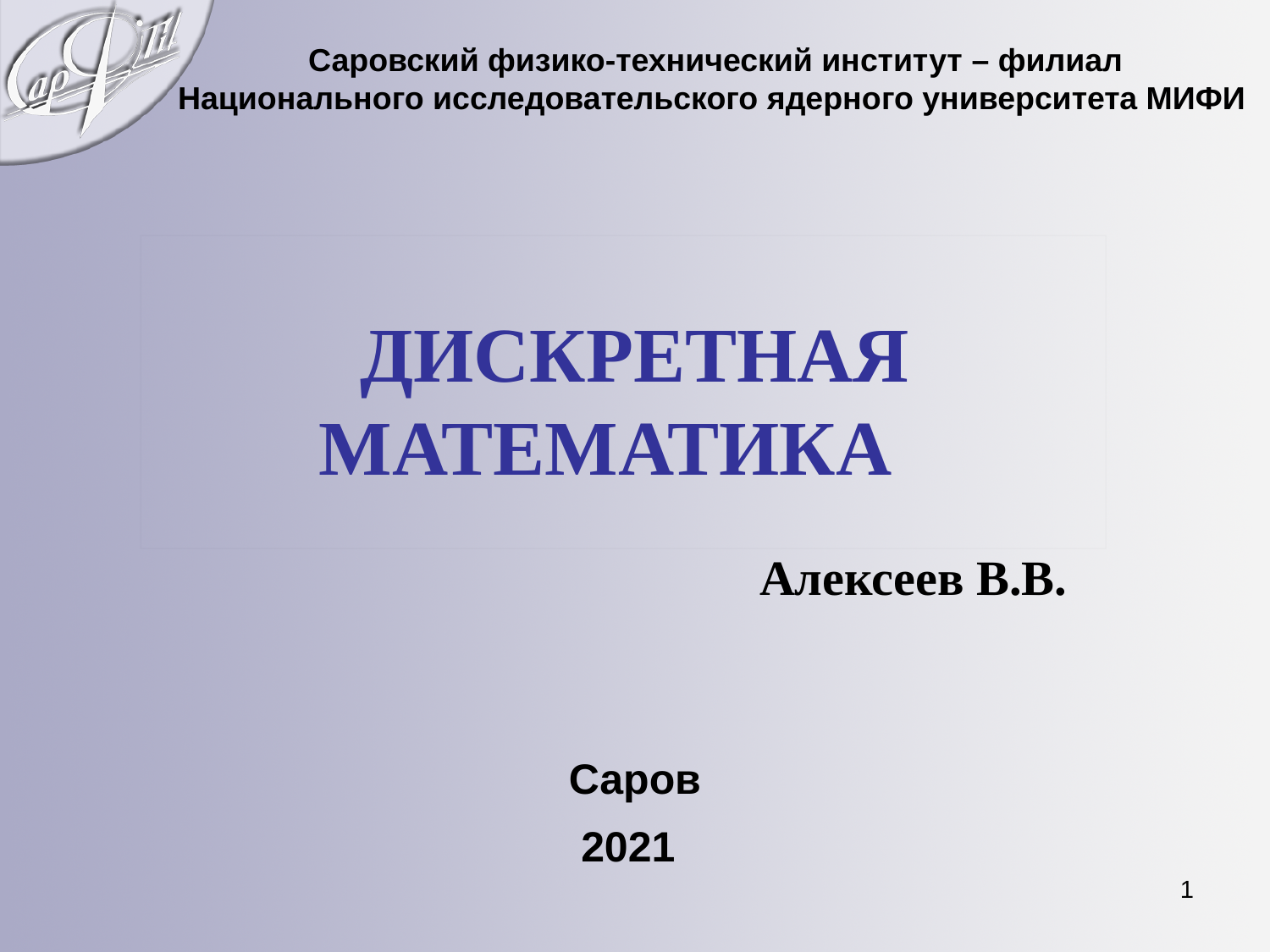

Саровский физико-технический институт – филиал
Национального исследовательского ядерного университета МИФИ

# ДИСКРЕТНАЯ МАТЕМАТИКА
Алексеев В.В.

Саров
2021

1